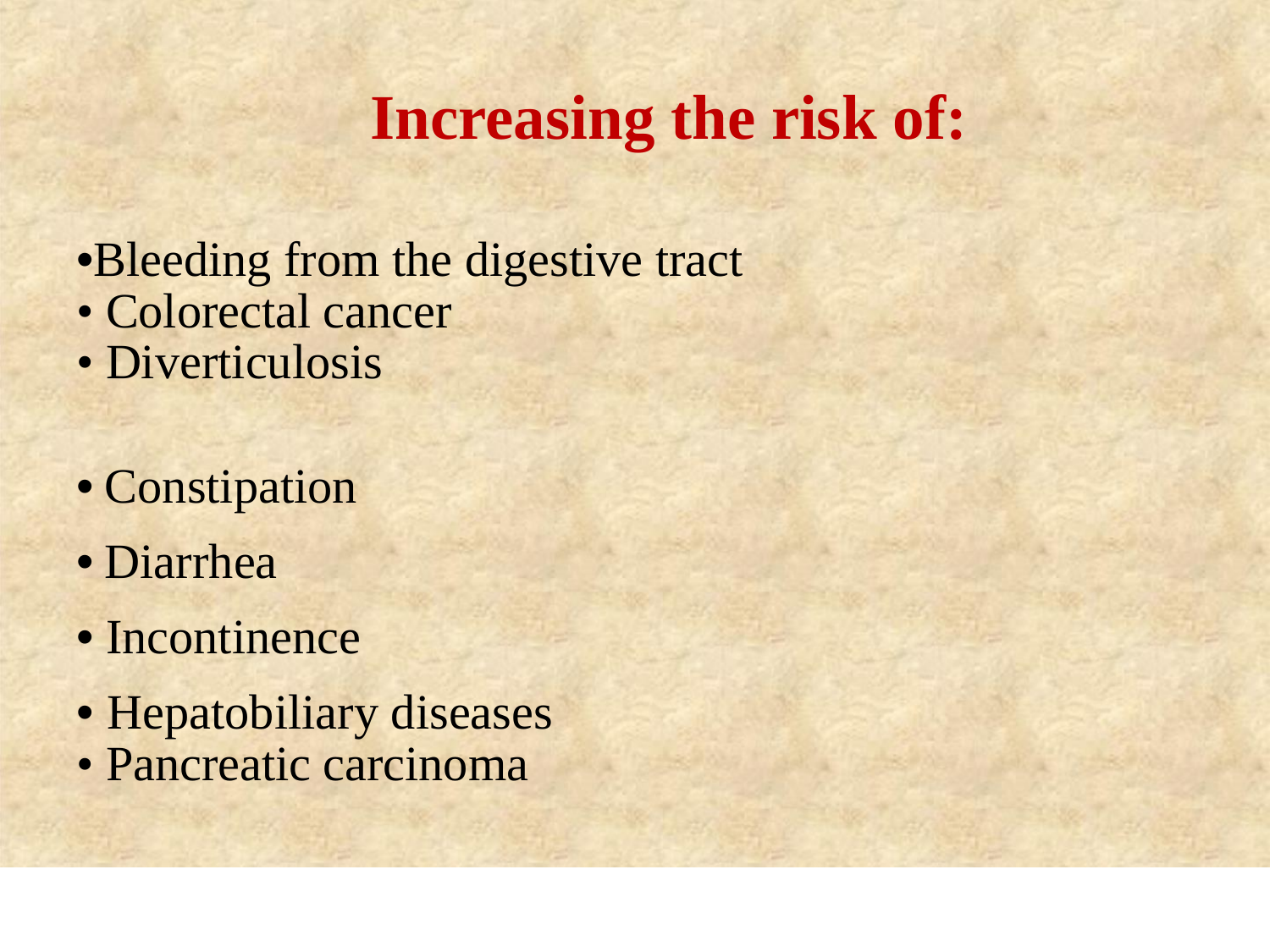

Increasing the risk of:
•Bleeding from the digestive tract
• Colorectal cancer
• Diverticulosis

• Constipation
• Diarrhea
• Incontinence
• Hepatobiliary diseases
• Pancreatic carcinoma